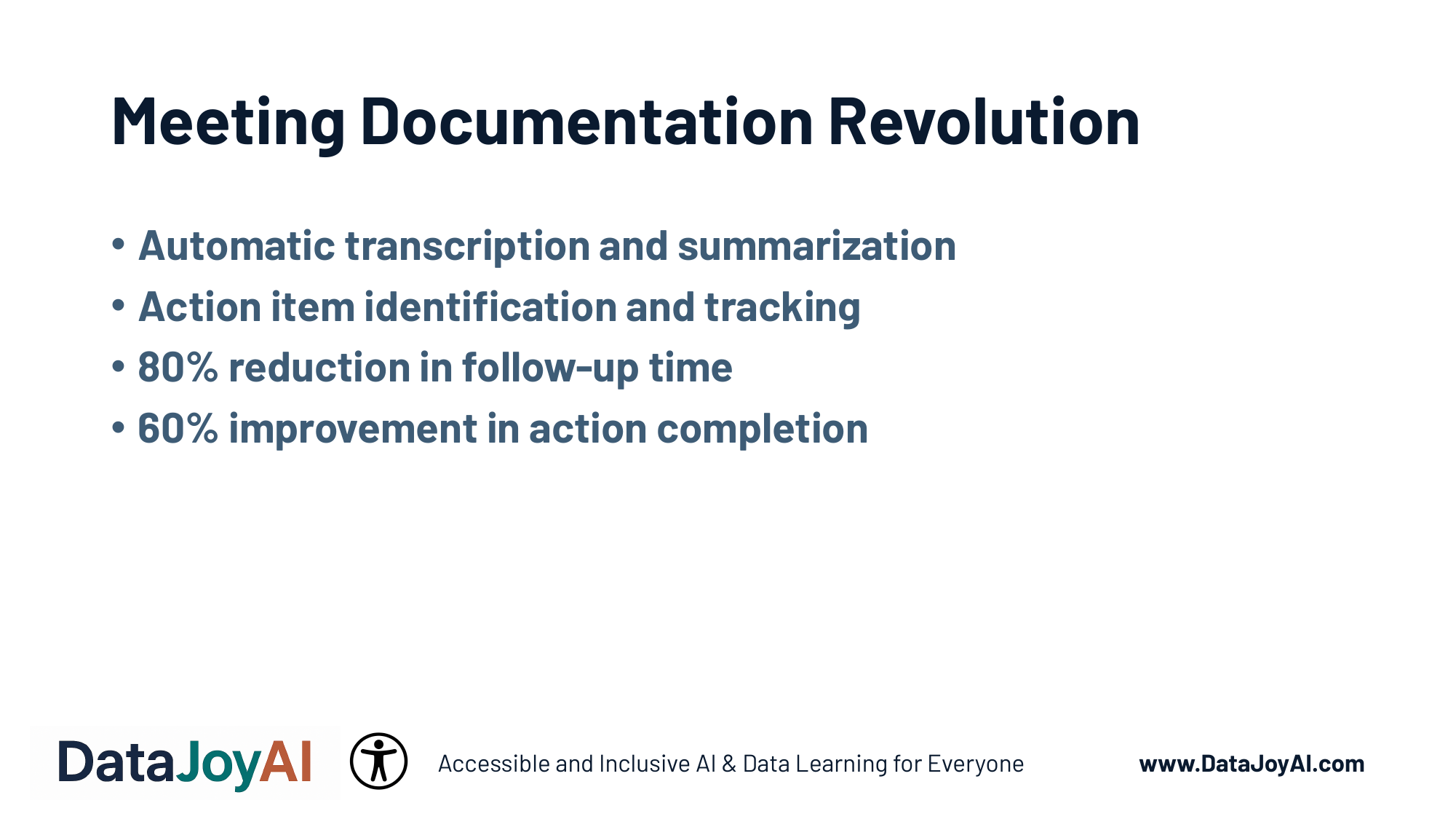

# Meeting Documentation Revolution
Automatic transcription and summarization
Action item identification and tracking
80% reduction in follow-up time
60% improvement in action completion